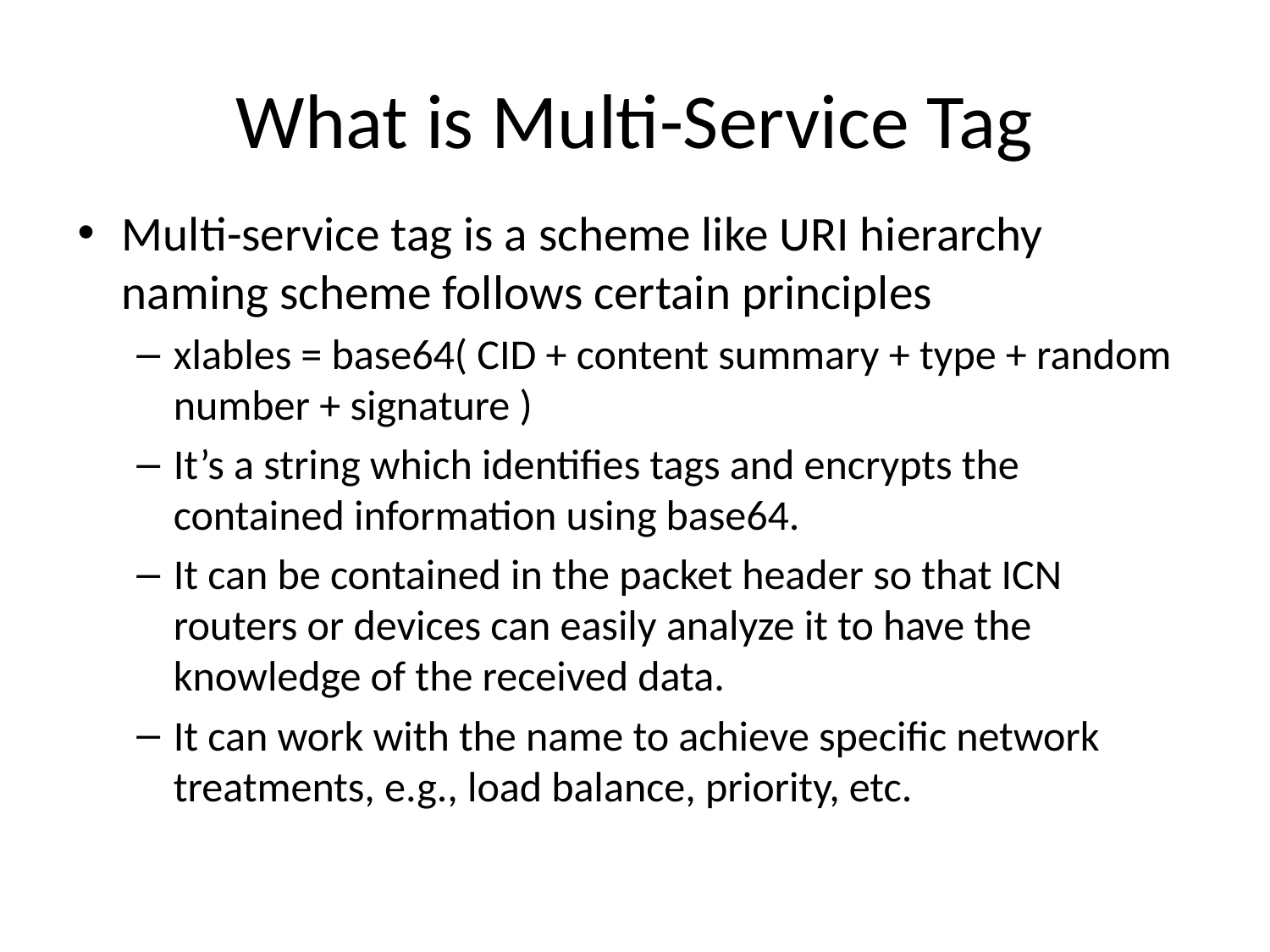

# What is Multi-Service Tag
Multi-service tag is a scheme like URI hierarchy naming scheme follows certain principles
xlables = base64( CID + content summary + type + random number + signature )
It’s a string which identifies tags and encrypts the contained information using base64.
It can be contained in the packet header so that ICN routers or devices can easily analyze it to have the knowledge of the received data.
It can work with the name to achieve specific network treatments, e.g., load balance, priority, etc.